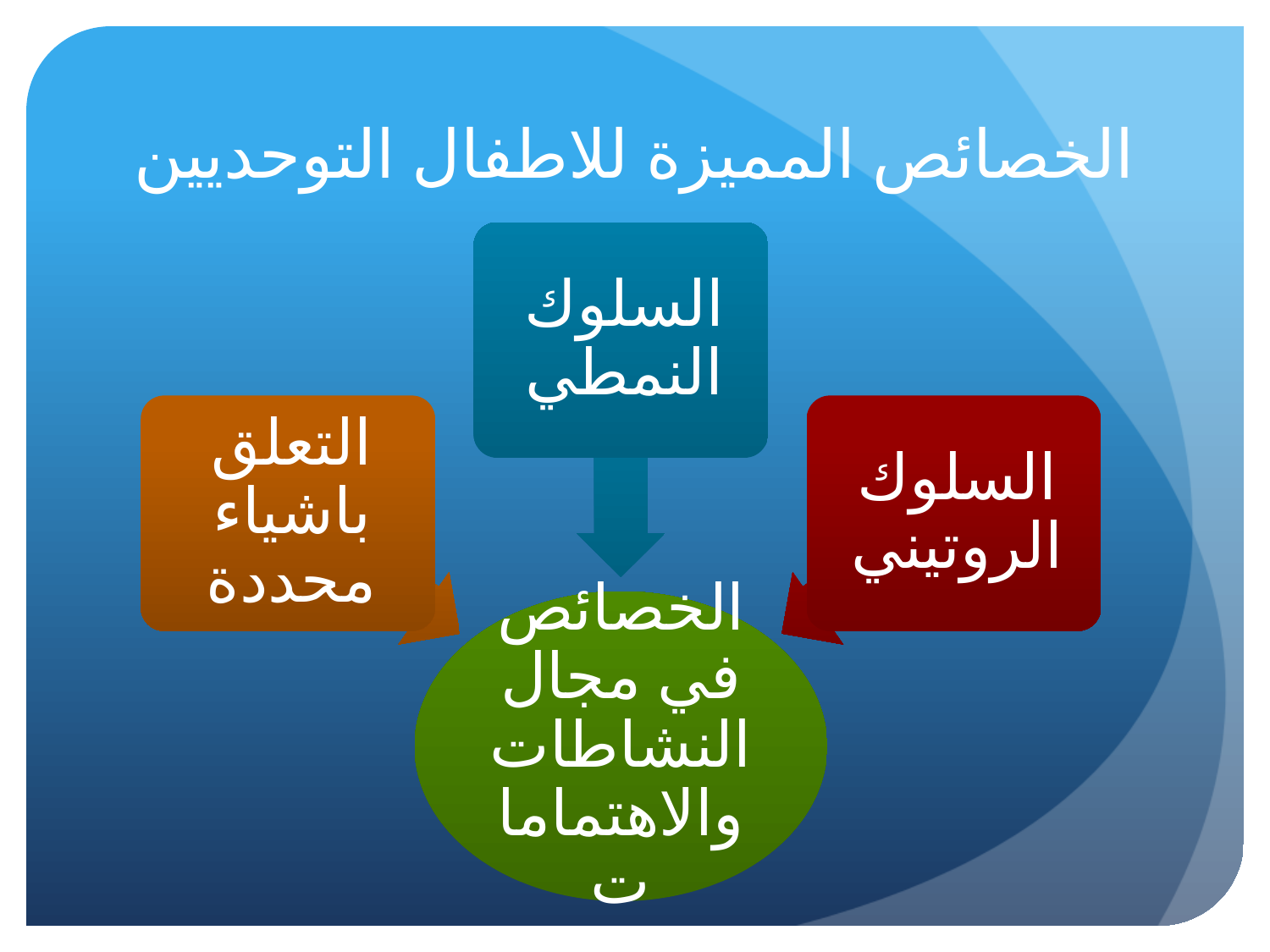

# الخصائص المميزة للاطفال التوحديين
الخصائص في مجال النشاطات والاهتمامات
التعلق باشياء محددة
السلوك النمطي
السلوك الروتيني